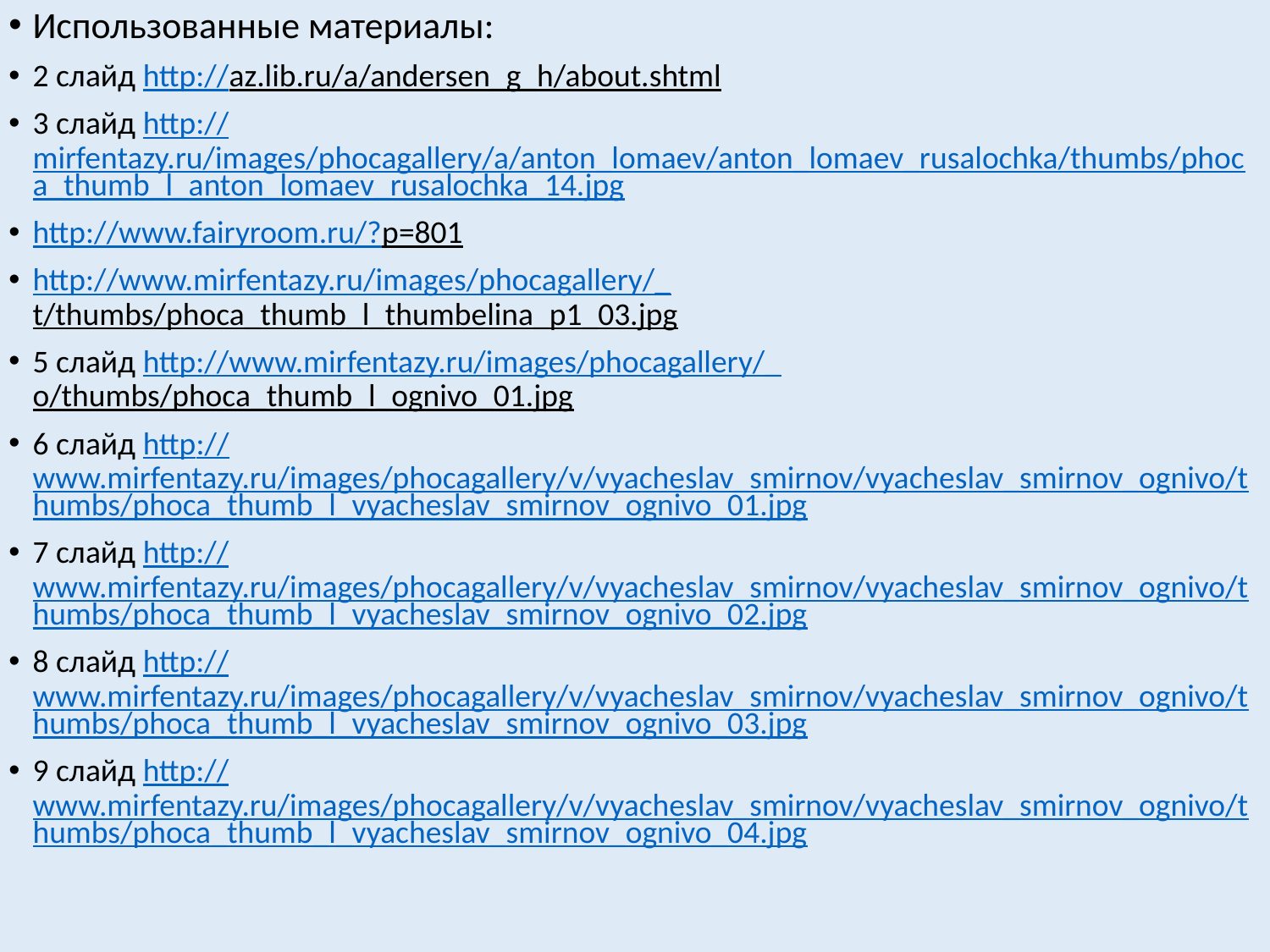

Использованные материалы:
2 слайд http://az.lib.ru/a/andersen_g_h/about.shtml
3 слайд http://mirfentazy.ru/images/phocagallery/a/anton_lomaev/anton_lomaev_rusalochka/thumbs/phoca_thumb_l_anton_lomaev_rusalochka_14.jpg
http://www.fairyroom.ru/?p=801
http://www.mirfentazy.ru/images/phocagallery/_t/thumbs/phoca_thumb_l_thumbelina_p1_03.jpg
5 слайд http://www.mirfentazy.ru/images/phocagallery/_o/thumbs/phoca_thumb_l_ognivo_01.jpg
6 слайд http://www.mirfentazy.ru/images/phocagallery/v/vyacheslav_smirnov/vyacheslav_smirnov_ognivo/thumbs/phoca_thumb_l_vyacheslav_smirnov_ognivo_01.jpg
7 слайд http://www.mirfentazy.ru/images/phocagallery/v/vyacheslav_smirnov/vyacheslav_smirnov_ognivo/thumbs/phoca_thumb_l_vyacheslav_smirnov_ognivo_02.jpg
8 слайд http://www.mirfentazy.ru/images/phocagallery/v/vyacheslav_smirnov/vyacheslav_smirnov_ognivo/thumbs/phoca_thumb_l_vyacheslav_smirnov_ognivo_03.jpg
9 слайд http://www.mirfentazy.ru/images/phocagallery/v/vyacheslav_smirnov/vyacheslav_smirnov_ognivo/thumbs/phoca_thumb_l_vyacheslav_smirnov_ognivo_04.jpg

#